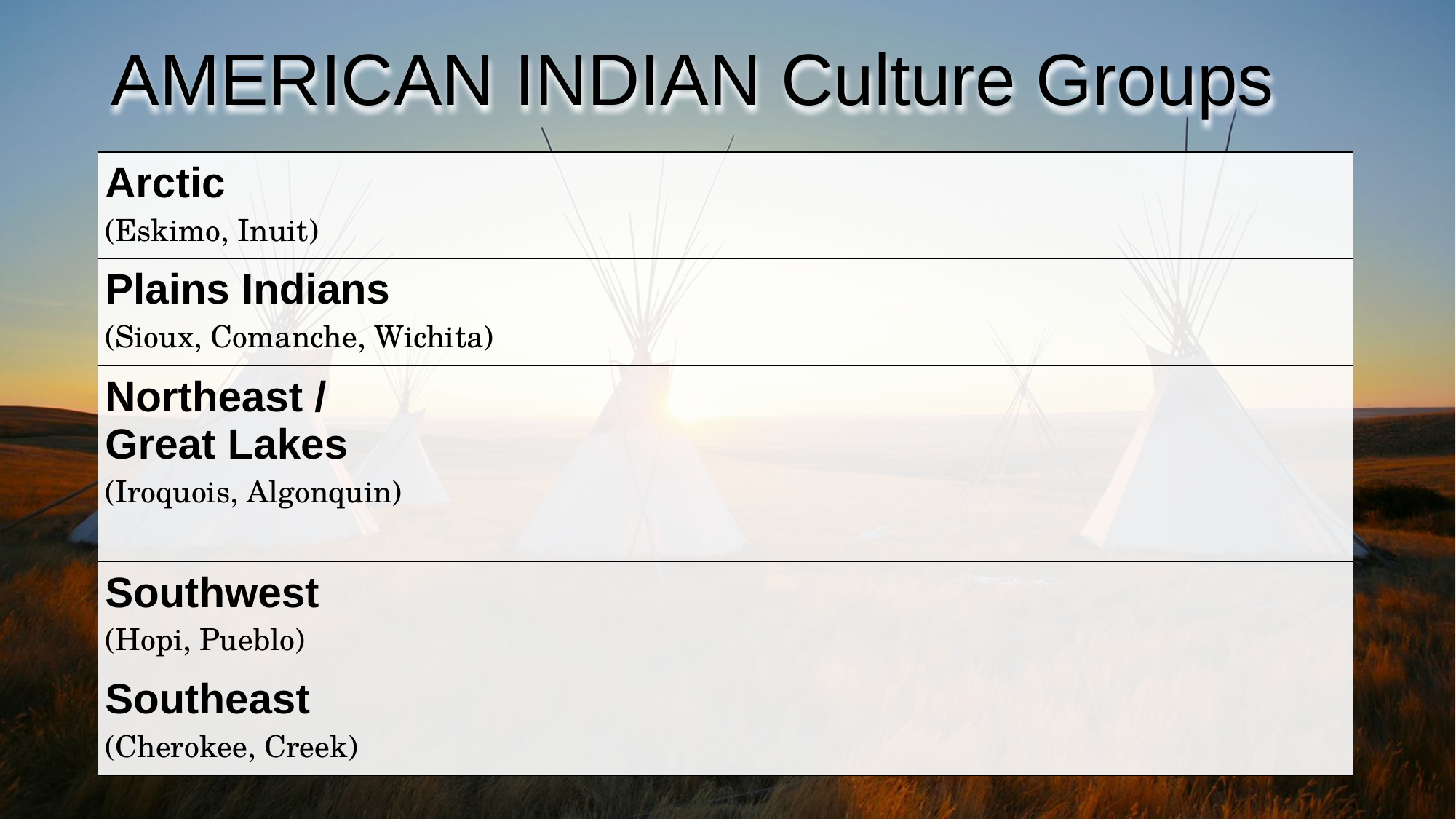

# AMERICAN INDIAN Culture Groups
| Arctic (Eskimo, Inuit) |  |
| --- | --- |
| Plains Indians (Sioux, Comanche, Wichita) |  |
| Northeast / Great Lakes (Iroquois, Algonquin) |  |
| Southwest (Hopi, Pueblo) |  |
| Southeast (Cherokee, Creek) |  |